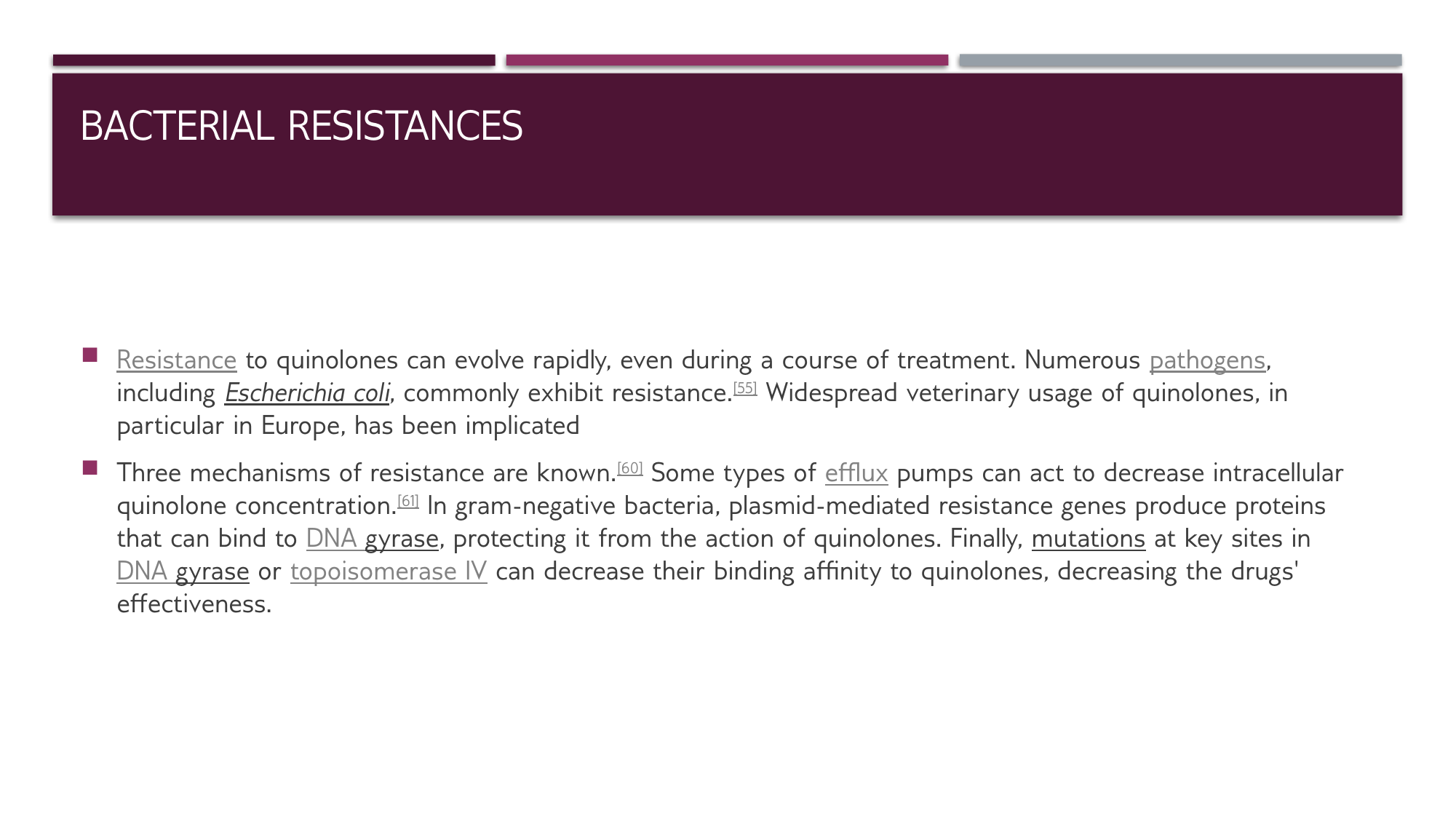

# bacterial resistances
Resistance to quinolones can evolve rapidly, even during a course of treatment. Numerous pathogens, including Escherichia coli, commonly exhibit resistance.[55] Widespread veterinary usage of quinolones, in particular in Europe, has been implicated
Three mechanisms of resistance are known.[60] Some types of efflux pumps can act to decrease intracellular quinolone concentration.[61] In gram-negative bacteria, plasmid-mediated resistance genes produce proteins that can bind to DNA gyrase, protecting it from the action of quinolones. Finally, mutations at key sites in DNA gyrase or topoisomerase IV can decrease their binding affinity to quinolones, decreasing the drugs' effectiveness.